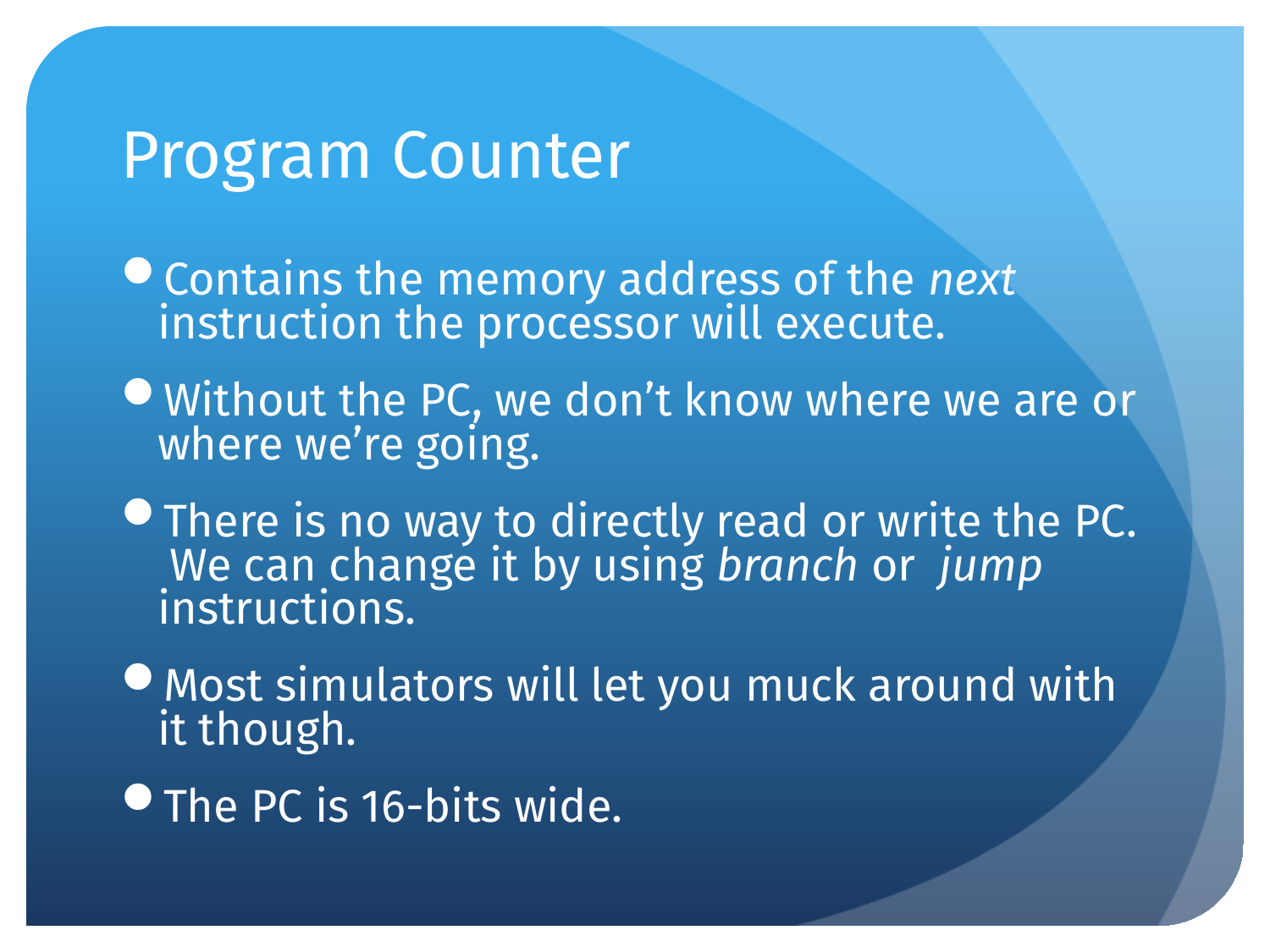

# Program Counter
Contains the memory address of the next instruction the processor will execute.
Without the PC, we don’t know where we are or where we’re going.
There is no way to directly read or write the PC.  We can change it by using branch or  jump instructions.
Most simulators will let you muck around with it though.
The PC is 16-bits wide.